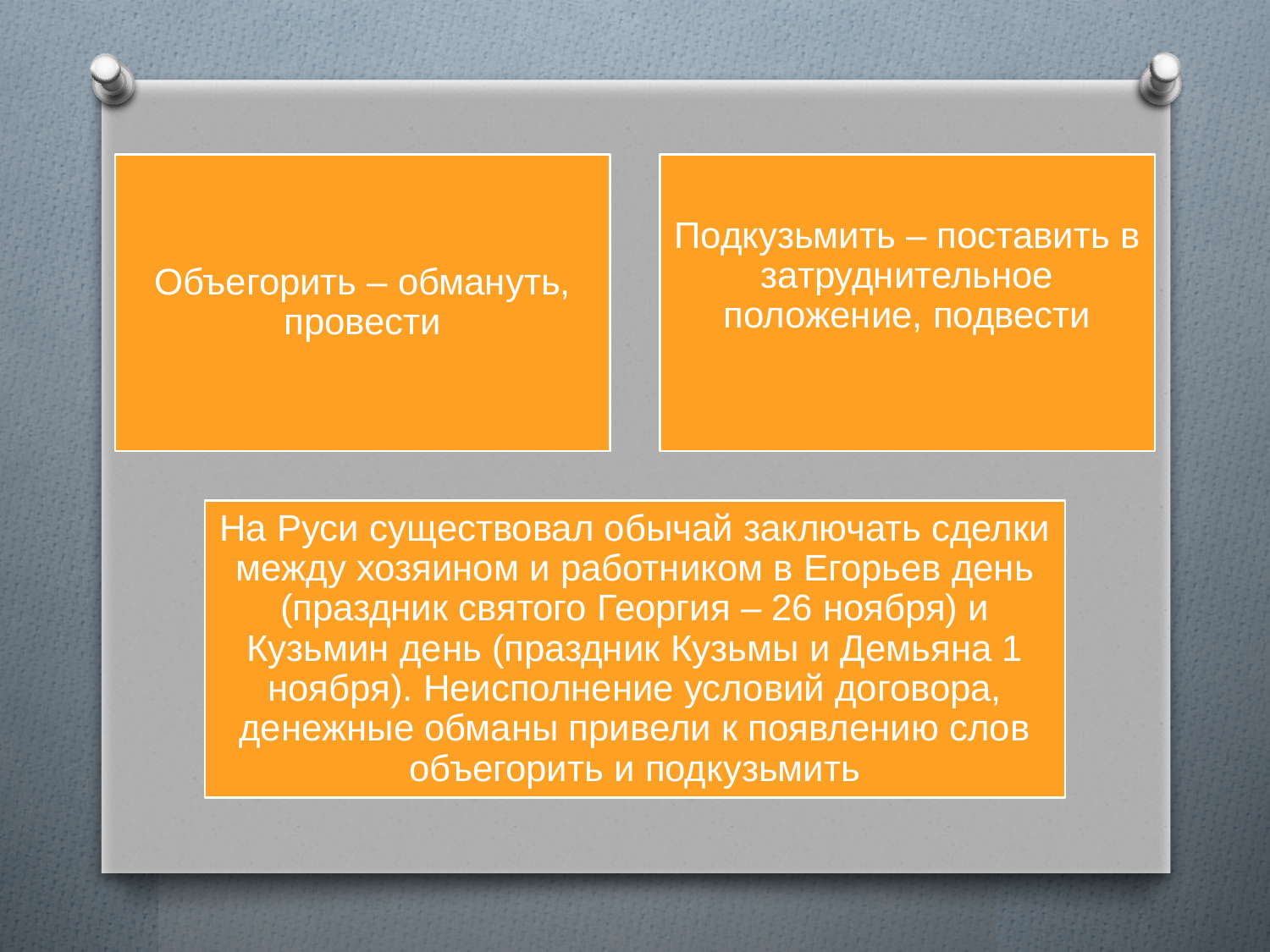

Объегорить – обмануть, провести
Подкузьмить – поставить в затруднительное положение, подвести

На Руси существовал обычай заключать сделки между хозяином и работником в Егорьев день (праздник святого Георгия – 26 ноября) и Кузьмин день (праздник Кузьмы и Демьяна 1 ноября). Неисполнение условий договора, денежные обманы привели к появлению слов объегорить и подкузьмить